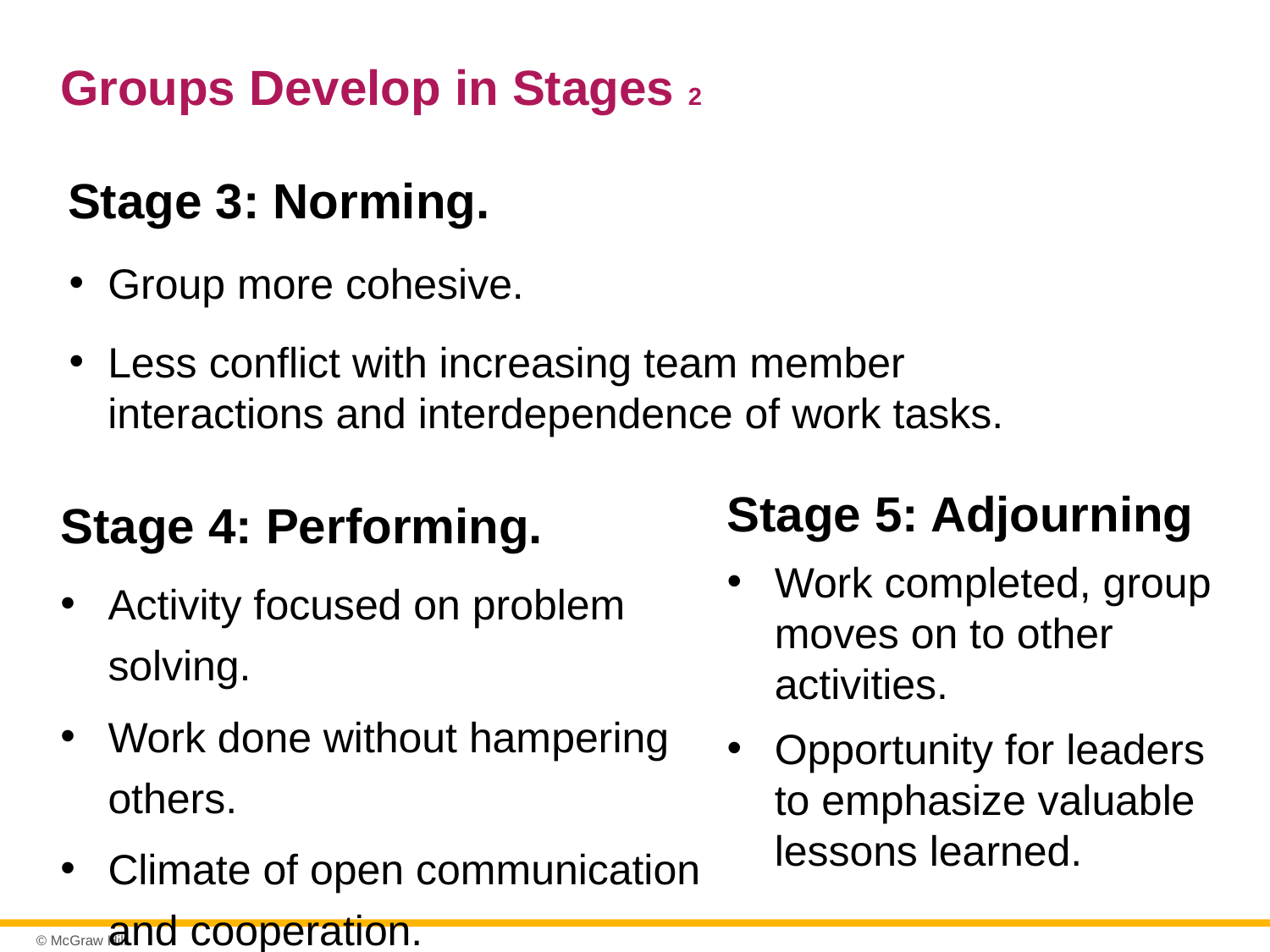

# Groups Develop in Stages 2
Stage 3: Norming.
Group more cohesive.
Less conflict with increasing team member interactions and interdependence of work tasks.
Stage 4: Performing.
Activity focused on problem solving.
Work done without hampering others.
Climate of open communication and cooperation.
Great deal of helping behavior.

Stage 5: Adjourning
Work completed, group moves on to other activities.
Opportunity for leaders to emphasize valuable lessons learned.